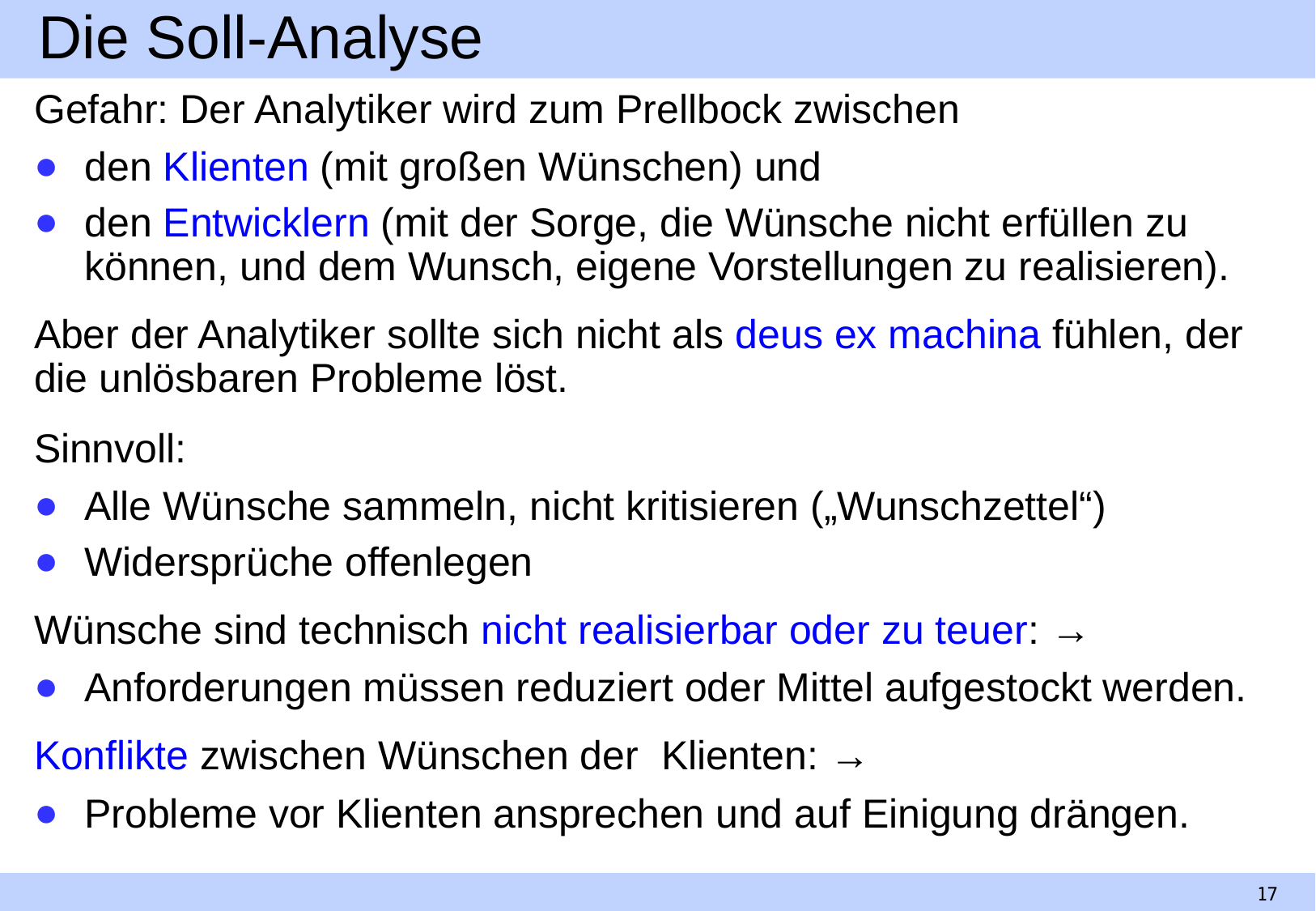

# Die Soll-Analyse
Gefahr: Der Analytiker wird zum Prellbock zwischen
den Klienten (mit großen Wünschen) und
den Entwicklern (mit der Sorge, die Wünsche nicht erfüllen zu können, und dem Wunsch, eigene Vorstellungen zu realisieren).
Aber der Analytiker sollte sich nicht als deus ex machina fühlen, der die unlösbaren Probleme löst.
Sinnvoll:
Alle Wünsche sammeln, nicht kritisieren („Wunschzettel“)
Widersprüche offenlegen
Wünsche sind technisch nicht realisierbar oder zu teuer: →
Anforderungen müssen reduziert oder Mittel aufgestockt werden.
Konflikte zwischen Wünschen der  Klienten: →
Probleme vor Klienten ansprechen und auf Einigung drängen.

17